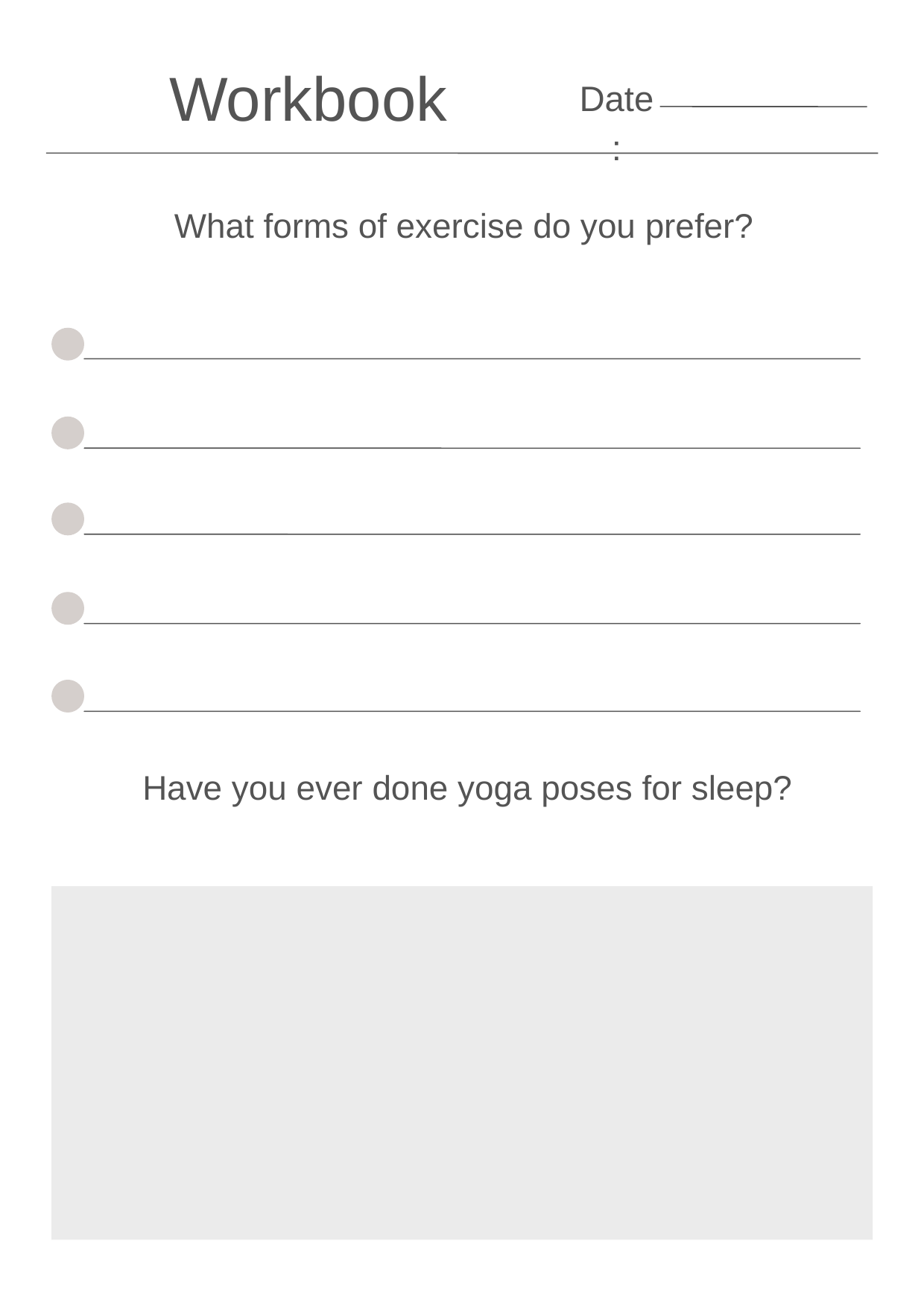

Workbook
Date:

What forms of exercise do you prefer?

Have you ever done yoga poses for sleep?